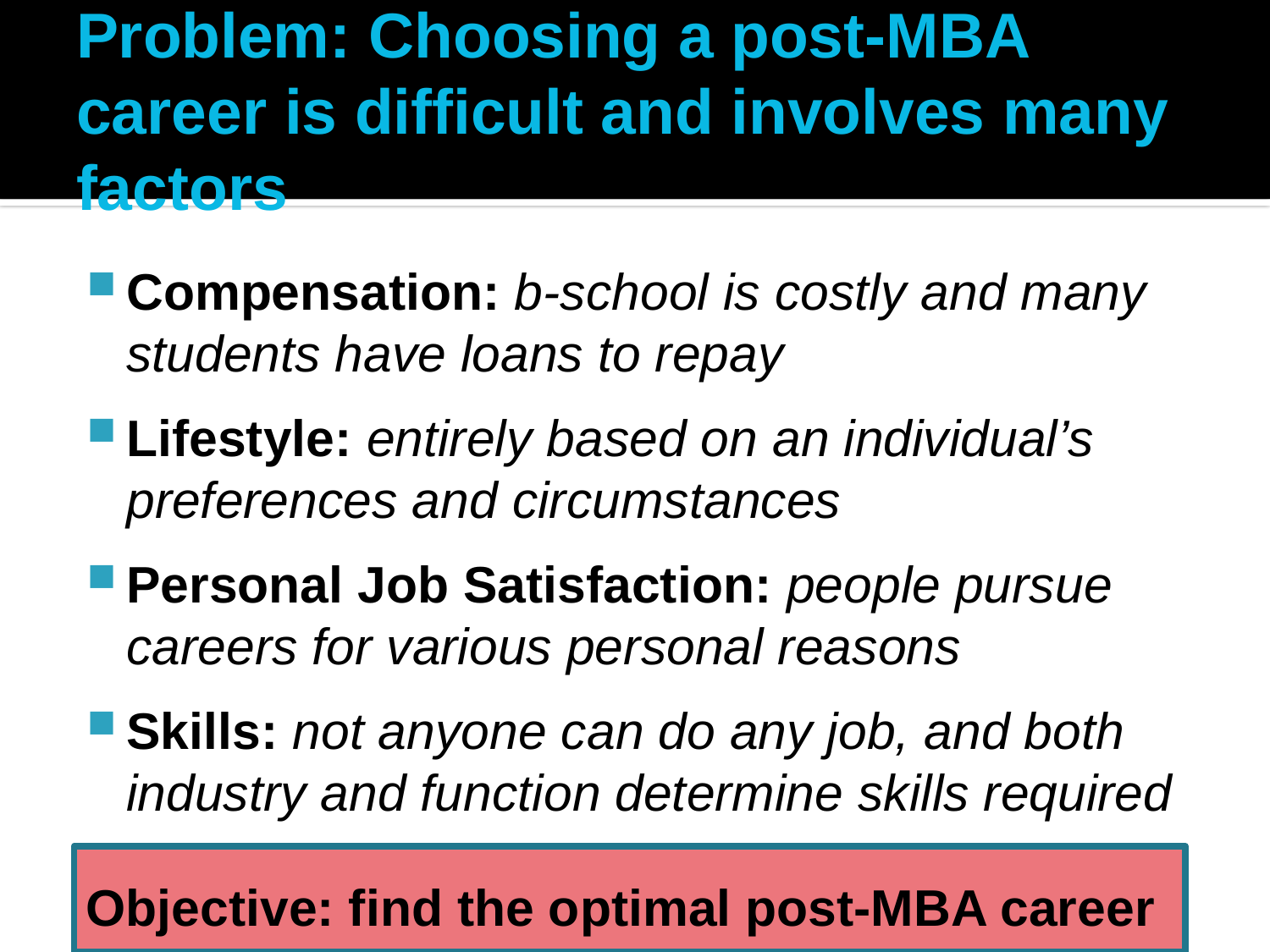

# Problem: Choosing a post-MBA career is difficult and involves many factors
Compensation: b-school is costly and many students have loans to repay

Lifestyle: entirely based on an individual’s preferences and circumstances

Personal Job Satisfaction: people pursue careers for various personal reasons

Skills: not anyone can do any job, and both industry and function determine skills required

Objective: find the optimal post-MBA career